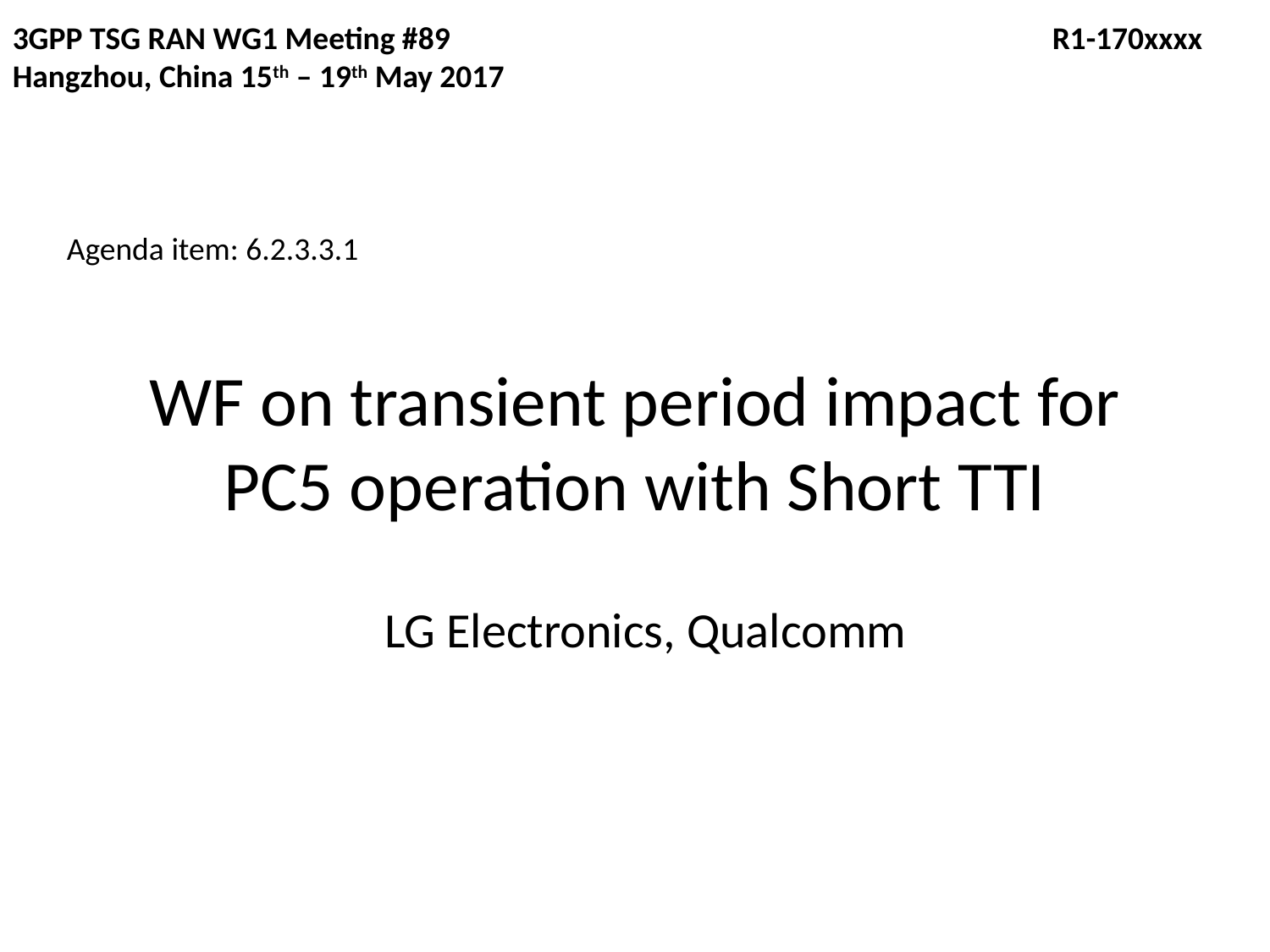

3GPP TSG RAN WG1 Meeting #89				                     R1-170xxxx
Hangzhou, China 15th – 19th May 2017
Agenda item: 6.2.3.3.1
# WF on transient period impact for PC5 operation with Short TTI
LG Electronics, Qualcomm